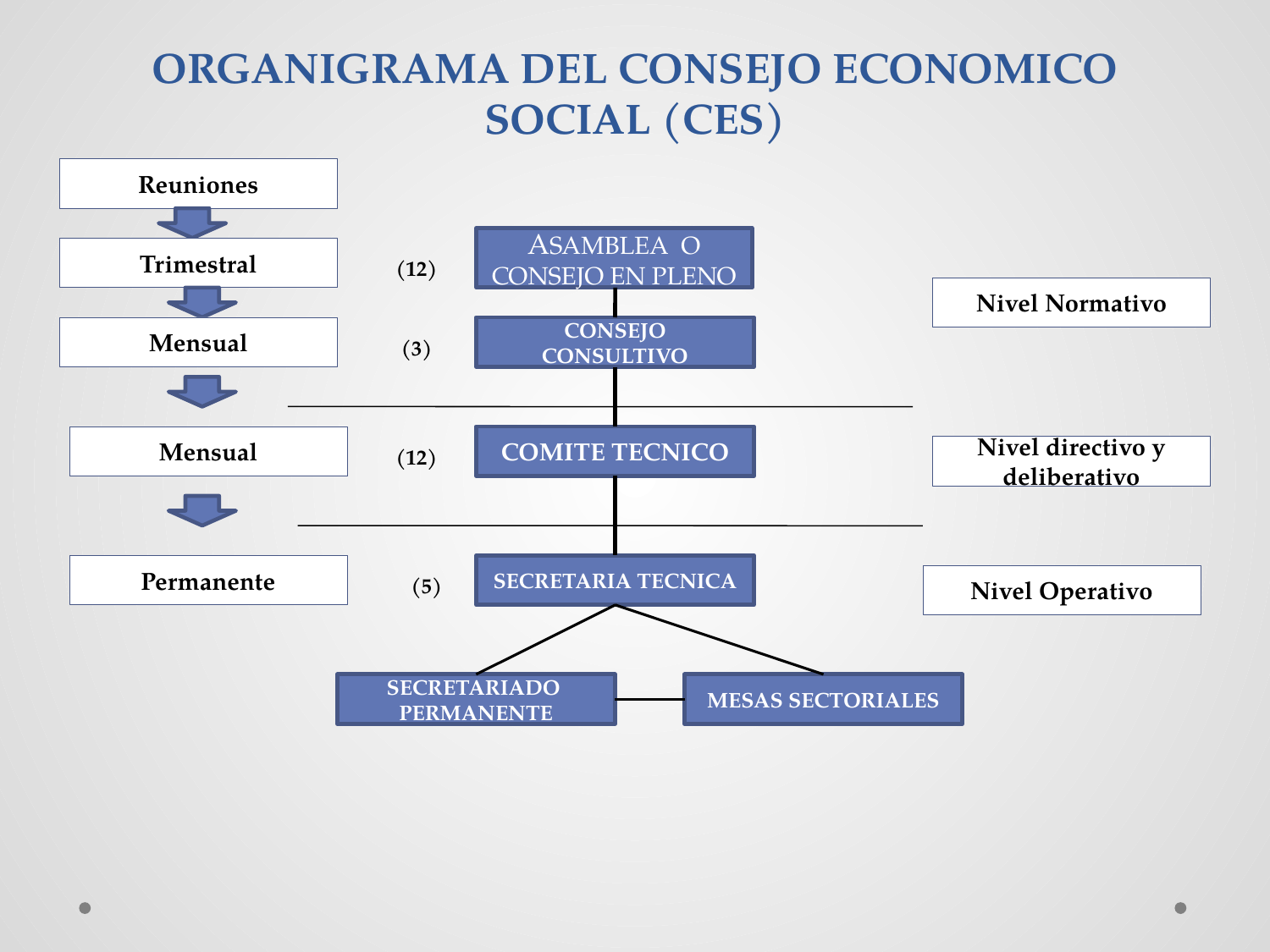

# ORGANIGRAMA DEL CONSEJO ECONOMICO SOCIAL (CES)
Reuniones

ASAMBLEA  O CONSEJO EN PLENO
Trimestral
(12)
Nivel Normativo

Mensual
(3)
CONSEJO CONSULTIVO

Mensual
(12)
COMITE TECNICO
Nivel directivo y
deliberativo

Permanente
(5)

SECRETARIA TECNICA

Nivel Operativo
SECRETARIADO
PERMANENTE
MESAS SECTORIALES